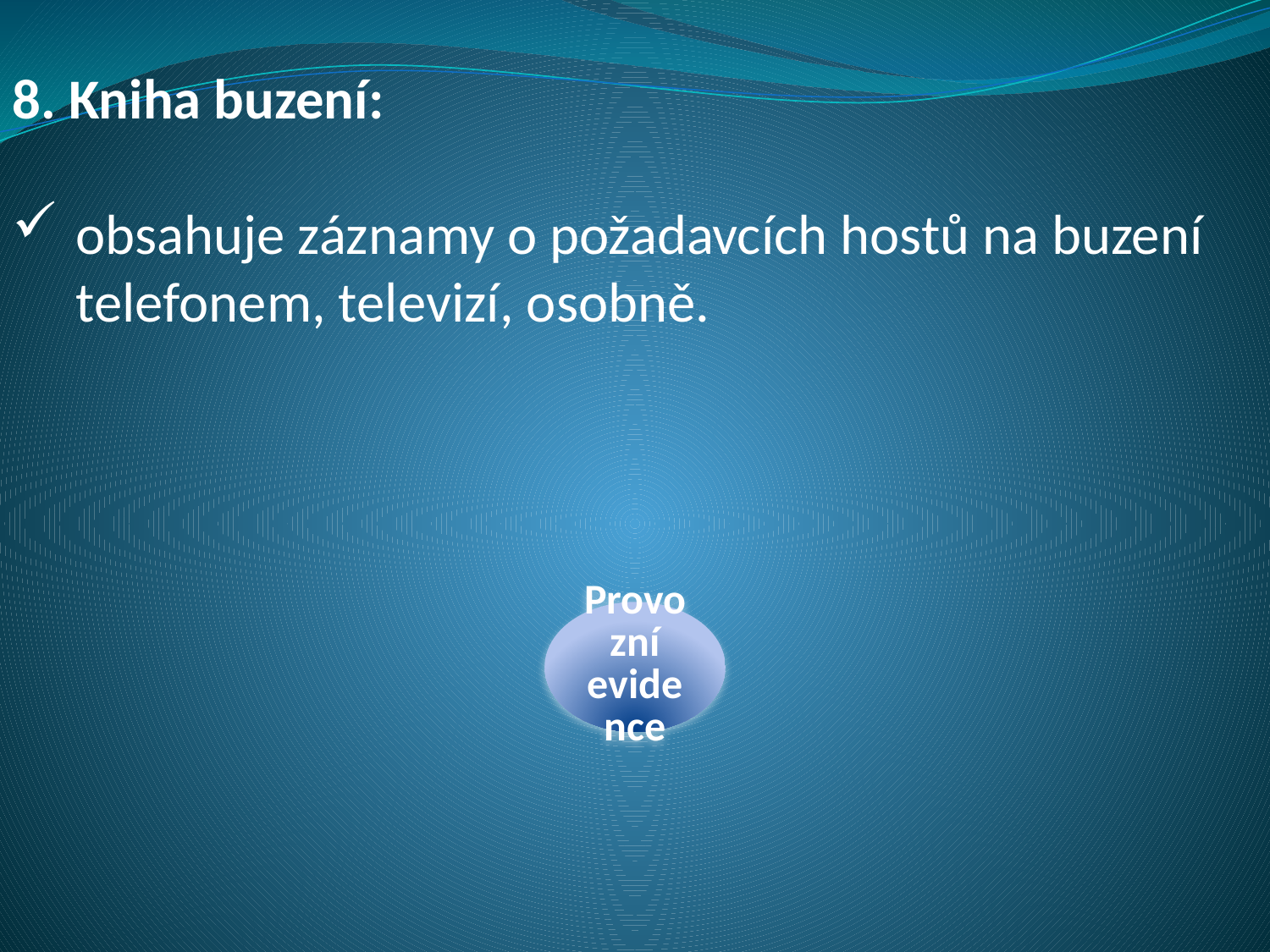

8. Kniha buzení:

obsahuje záznamy o požadavcích hostů na buzení telefonem, televizí, osobně.

Provozní evidence
8